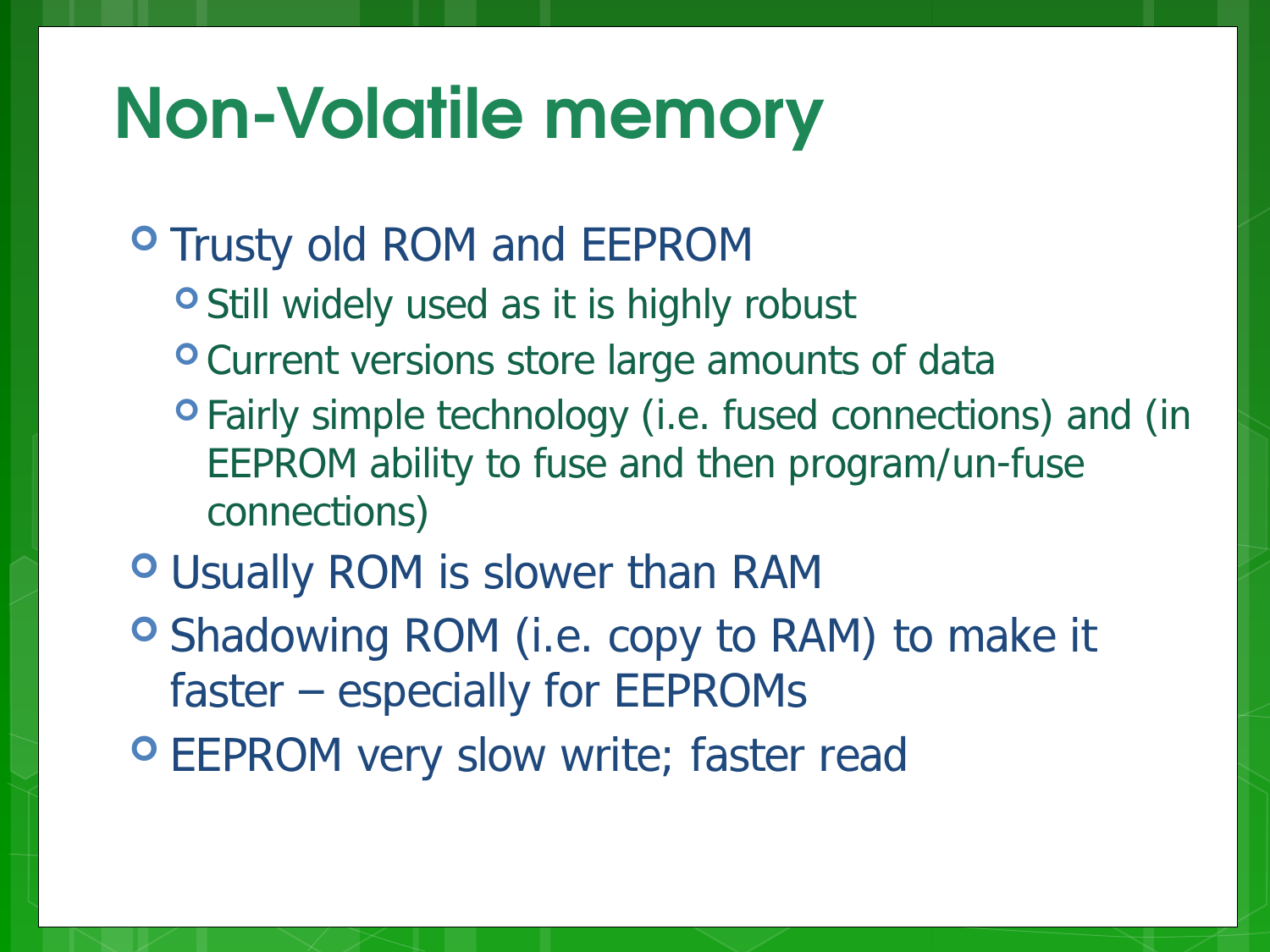

# Non-Volatile memory
Trusty old ROM and EEPROM
Still widely used as it is highly robust
Current versions store large amounts of data
Fairly simple technology (i.e. fused connections) and (in EEPROM ability to fuse and then program/un-fuse connections)
Usually ROM is slower than RAM
Shadowing ROM (i.e. copy to RAM) to make it faster – especially for EEPROMs
EEPROM very slow write; faster read